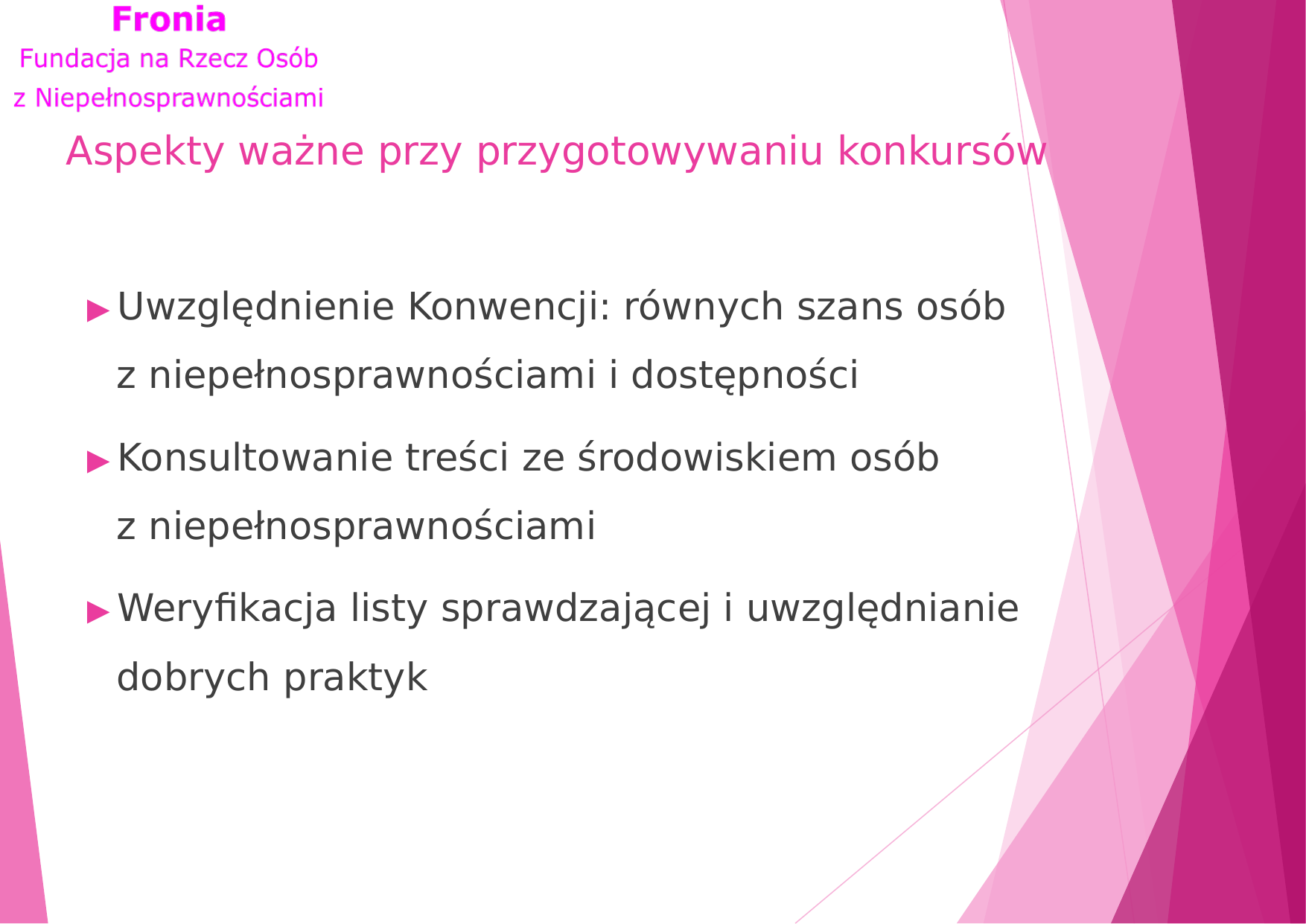

# Aspekty ważne przy przygotowywaniu konkursów
Uwzględnienie Konwencji: równych szans osób z niepełnosprawnościami i dostępności
Konsultowanie treści ze środowiskiem osób z niepełnosprawnościami
Weryfikacja listy sprawdzającej i uwzględnianie dobrych praktyk